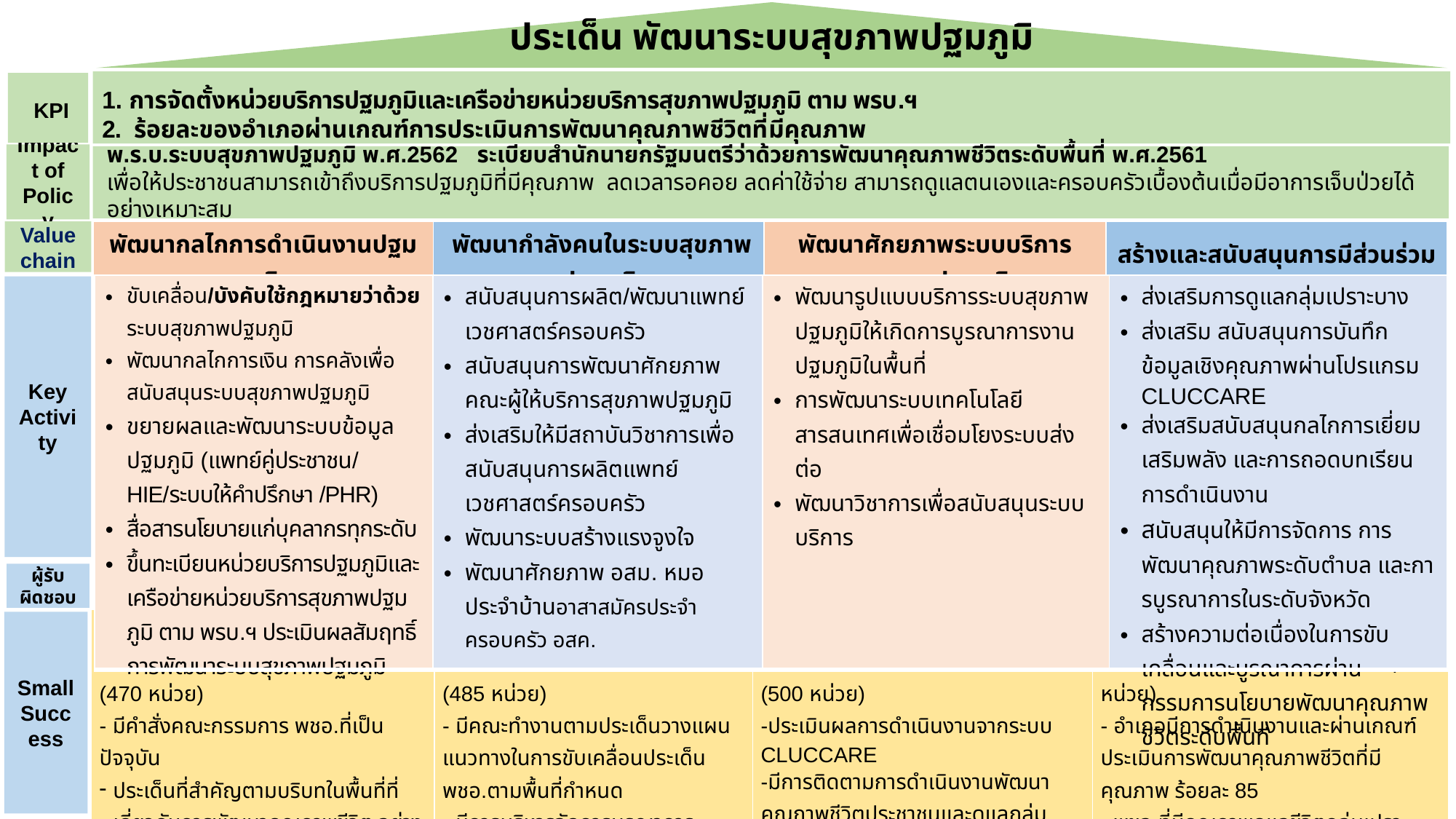

ประเด็น พัฒนาระบบสุขภาพปฐมภูมิ

1. การจัดตั้งหน่วยบริการปฐมภูมิและเครือข่ายหน่วยบริการสุขภาพปฐมภูมิ ตาม พรบ.ฯ
2.  ร้อยละของอำเภอผ่านเกณฑ์การประเมินการพัฒนาคุณภาพชีวิตที่มีคุณภาพ
KPI
พ.ร.บ.ระบบสุขภาพปฐมภูมิ พ.ศ.2562   ระเบียบสำนักนายกรัฐมนตรีว่าด้วยการพัฒนาคุณภาพชีวิตระดับพื้นที่ พ.ศ.2561
เพื่อให้ประชาชนสามารถเข้าถึงบริการปฐมภูมิที่มีคุณภาพ  ลดเวลารอคอย ลดค่าใช้จ่าย สามารถดูแลตนเองและครอบครัวเบื้องต้นเมื่อมีอาการเจ็บป่วยได้อย่างเหมาะสม
Impact of Policy

Value chain
| พัฒนากลไกการดำเนินงานปฐมภูมิ | พัฒนากำลังคนในระบบสุขภาพปฐมภูมิ | พัฒนาศักยภาพระบบบริการสุขภาพปฐมภูมิ | สร้างและสนับสนุนการมีส่วนร่วม |
| --- | --- | --- | --- |
| ขับเคลื่อน/บังคับใช้กฎหมายว่าด้วยระบบสุขภาพปฐมภูมิ พัฒนากลไกการเงิน การคลังเพื่อสนับสนุนระบบสุขภาพปฐมภูมิ ขยายผลและพัฒนาระบบข้อมูลปฐมภูมิ (แพทย์คู่ประชาชน/ HIE/ระบบให้คำปรึกษา /PHR) สื่อสารนโยบายแก่บุคลากรทุกระดับ ขึ้นทะเบียนหน่วยบริการปฐมภูมิและเครือข่ายหน่วยบริการสุขภาพปฐมภูมิ ตาม พรบ.ฯ ประเมินผลสัมฤทธิ์การพัฒนาระบบสุขภาพปฐมภูมิ | สนับสนุนการผลิต/พัฒนาแพทย์เวชศาสตร์ครอบครัว สนับสนุนการพัฒนาศักยภาพคณะผู้ให้บริการสุขภาพปฐมภูมิ ส่งเสริมให้มีสถาบันวิชาการเพื่อสนับสนุนการผลิตแพทย์เวชศาสตร์ครอบครัว พัฒนาระบบสร้างแรงจูงใจ พัฒนาศักยภาพ อสม. หมอประจำบ้านอาสาสมัครประจำครอบครัว อสค. | พัฒนารูปแบบบริการระบบสุขภาพปฐมภูมิให้เกิดการบูรณาการงานปฐมภูมิในพื้นที่ การพัฒนาระบบเทคโนโลยีสารสนเทศเพื่อเชื่อมโยงระบบส่งต่อ พัฒนาวิชาการเพื่อสนับสนุนระบบบริการ | ส่งเสริมการดูแลกลุ่มเปราะบาง ส่งเสริม สนับสนุนการบันทึกข้อมูลเชิงคุณภาพผ่านโปรแกรม CLUCCARE ส่งเสริมสนับสนุนกลไกการเยี่ยมเสริมพลัง และการถอดบทเรียนการดำเนินงาน สนับสนุนให้มีการจัดการ การพัฒนาคุณภาพระดับตำบล และการบูรณาการในระดับจังหวัด สร้างความต่อเนื่องในการขับเคลื่อนและบูรณาการผ่านกรรมการนโยบายพัฒนาคุณภาพชีวิตระดับพื้นที่ |
| --- | --- | --- | --- |
Key Activity
สำนักสนับสนุนระบบสุขภาพปฐมภูมิ สำนักงานปลัดกระทรวงสาธารณสุข
ผู้รับ
ผิดชอบ
| ไตรมาส 1 (3 เดือน) - จัดตั้งหน่วยบริการ PCU/NPCU (470 หน่วย) - มีคำสั่งคณะกรรมการ พชอ.ที่เป็นปัจจุบัน ประเด็นที่สำคัญตามบริบทในพื้นที่ที่เกี่ยวกับการพัฒนาคุณภาพชีวิต อย่างน้อย 2 ประเด็นเพื่อวางแผนพัฒนาหรือแก้ไขปัญหา กำหนดเป้าหมายการดูแลกลุ่มเปราะบางตามบริบทของพื้นที่ | ไตรมาส 2 (6 เดือน) - จัดตั้งหน่วยบริการ PCU/NPCU (485 หน่วย) - มีคณะทำงานตามประเด็นวางแผนแนวทางในการขับเคลื่อนประเด็น พชอ.ตามพื้นที่กำหนด - มีการบริหารจัดการบูรณาการทรัพยากร (คน เงิน ของ ความรู้ ข้อมูล ของทุกภาคส่วนที่เกี่ยวข้องในการขับเคลื่อนประเด็นการพัฒนาคุณภาพชีวิตประชาชนและดูแลกลุ่มเปราะบาง | ไตรมาส 3 (9 เดือน) - จัดตั้งหน่วยบริการ PCU/NPCU (500 หน่วย) -ประเมินผลการดำเนินงานจากระบบ CLUCCARE -มีการติดตามการดำเนินงานพัฒนาคุณภาพชีวิตประชาชนและดูแลกลุ่มเปราะบางโดยใช้กระบวนการเยี่ยมเสริมพลังของทีมระดับจังหวัดและเขต | ไตรมาส 4 (12 เดือน) - จัดตั้งหน่วยบริการ PCU/NPCU (515 หน่วย) - อำเภอมีการดำเนินงานและผ่านเกณฑ์ประเมินการพัฒนาคุณภาพชีวิตที่มีคุณภาพ ร้อยละ 85 - พชอ.ที่มีคุณภาพดูแลชีวิตกลุ่มเปราะบางจำนวน 3 ล้านคน |
| --- | --- | --- | --- |
Small Success